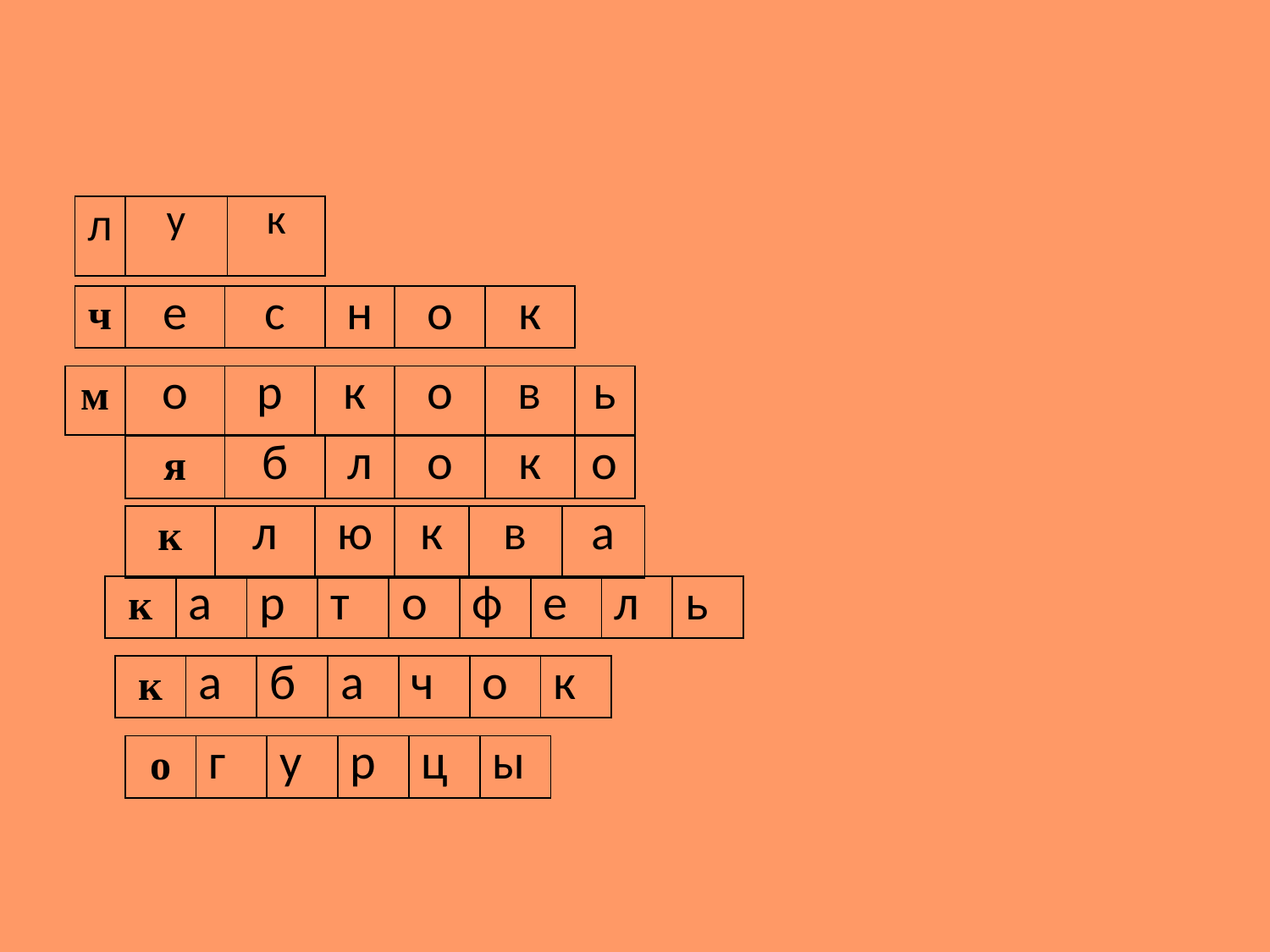

| л | у | к |
| --- | --- | --- |
| ч | е | с | н | о | к |
| --- | --- | --- | --- | --- | --- |
| м | о | р | к | о | в | ь |
| --- | --- | --- | --- | --- | --- | --- |
| я | б | л | о | к | о |
| --- | --- | --- | --- | --- | --- |
| к | л | ю | к | в | а |
| --- | --- | --- | --- | --- | --- |
| к | а | р | т | о | ф | е | л | ь |
| --- | --- | --- | --- | --- | --- | --- | --- | --- |
| к | а | б | а | ч | о | к |
| --- | --- | --- | --- | --- | --- | --- |
| о | г | у | р | ц | ы |
| --- | --- | --- | --- | --- | --- |